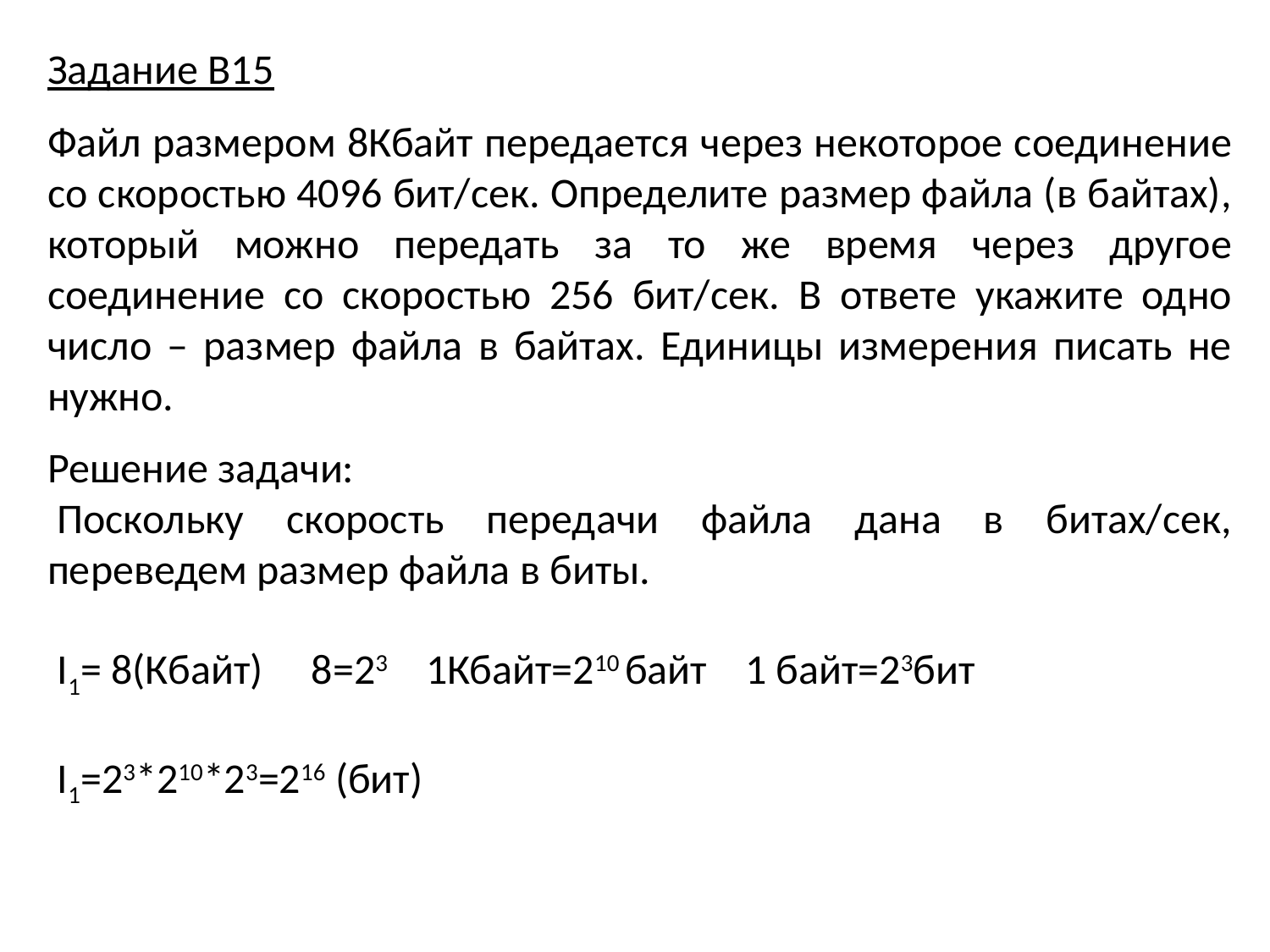

Задание В15
Файл размером 8Кбайт передается через некоторое соединение со скоростью 4096 бит/сек. Определите размер файла (в байтах), который можно передать за то же время через другое соединение со скоростью 256 бит/сек. В ответе укажите одно число – размер файла в байтах. Единицы измерения писать не нужно.
Решение задачи:
 Поскольку скорость передачи файла дана в битах/сек, переведем размер файла в биты.
I1= 8(Кбайт)	8=23    1Кбайт=210 байт    1 байт=23бит
I1=23*210*23=216 (бит)